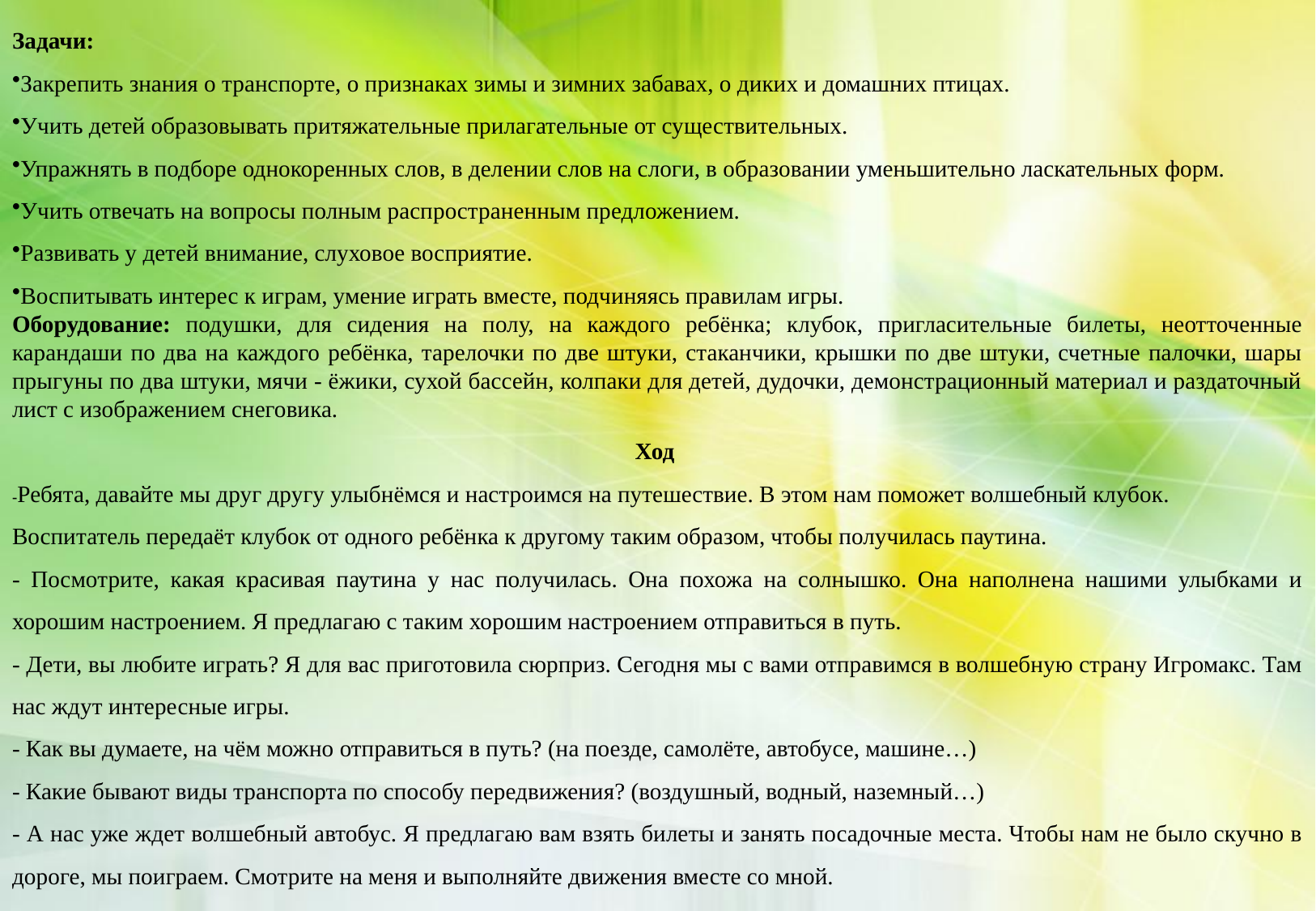

Задачи:
Закрепить знания о транспорте, о признаках зимы и зимних забавах, о диких и домашних птицах.
Учить детей образовывать притяжательные прилагательные от существительных.
Упражнять в подборе однокоренных слов, в делении слов на слоги, в образовании уменьшительно ласкательных форм.
Учить отвечать на вопросы полным распространенным предложением.
Развивать у детей внимание, слуховое восприятие.
Воспитывать интерес к играм, умение играть вместе, подчиняясь правилам игры.
Оборудование: подушки, для сидения на полу, на каждого ребёнка; клубок, пригласительные билеты, неотточенные карандаши по два на каждого ребёнка, тарелочки по две штуки, стаканчики, крышки по две штуки, счетные палочки, шары прыгуны по два штуки, мячи - ёжики, сухой бассейн, колпаки для детей, дудочки, демонстрационный материал и раздаточный лист с изображением снеговика.
Ход
-Ребята, давайте мы друг другу улыбнёмся и настроимся на путешествие. В этом нам поможет волшебный клубок.
Воспитатель передаёт клубок от одного ребёнка к другому таким образом, чтобы получилась паутина.
- Посмотрите, какая красивая паутина у нас получилась. Она похожа на солнышко. Она наполнена нашими улыбками и хорошим настроением. Я предлагаю с таким хорошим настроением отправиться в путь.
- Дети, вы любите играть? Я для вас приготовила сюрприз. Сегодня мы с вами отправимся в волшебную страну Игромакс. Там нас ждут интересные игры.
- Как вы думаете, на чём можно отправиться в путь? (на поезде, самолёте, автобусе, машине…)
- Какие бывают виды транспорта по способу передвижения? (воздушный, водный, наземный…)
- А нас уже ждет волшебный автобус. Я предлагаю вам взять билеты и занять посадочные места. Чтобы нам не было скучно в дороге, мы поиграем. Смотрите на меня и выполняйте движения вместе со мной.